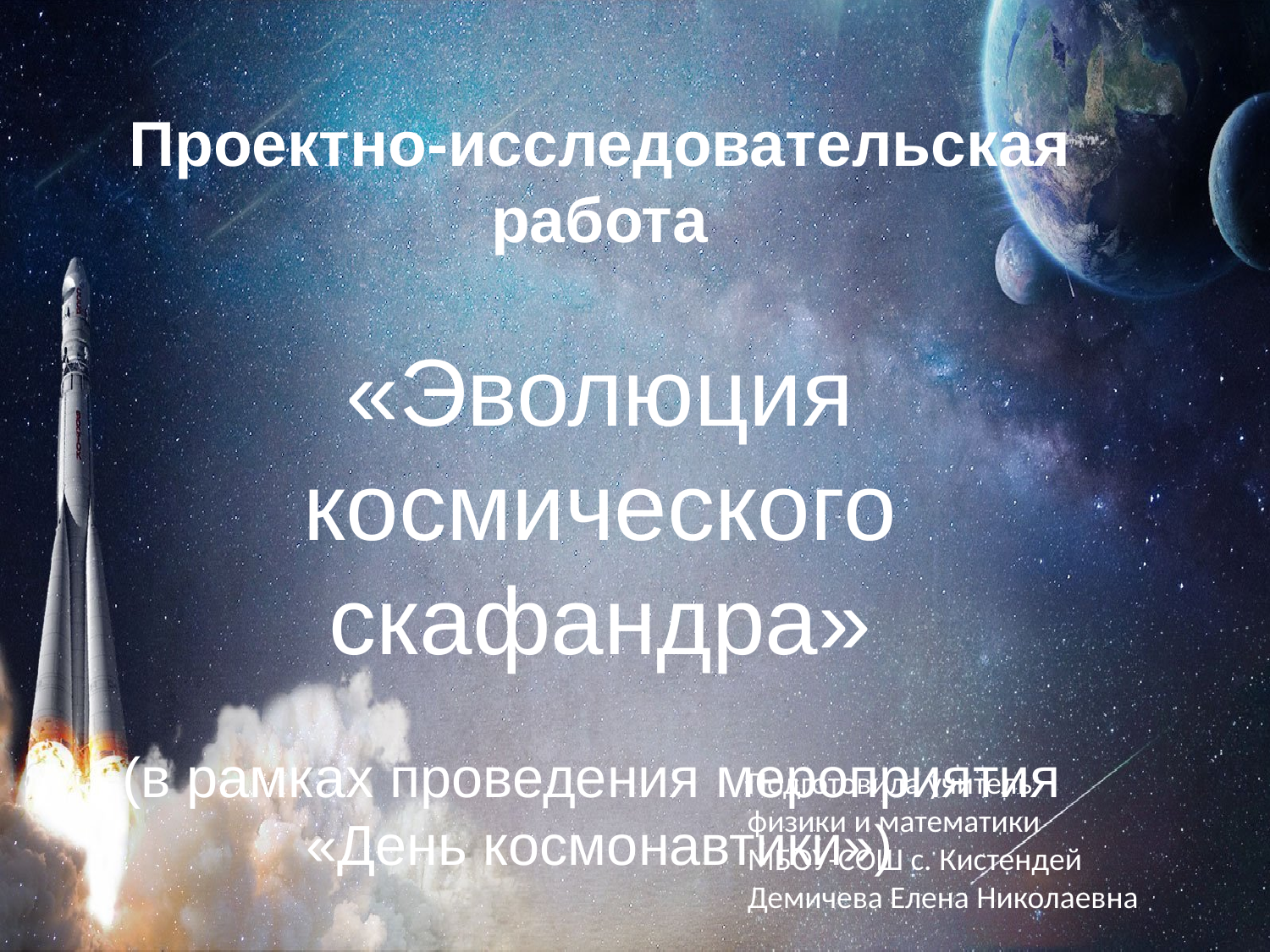

Проектно-исследовательская работа

«Эволюция космического скафандра»

(в рамках проведения мероприятия
«День космонавтики»)

Подготовила учитель
физики и математики
МБОУ-СОШ с. Кистендей
Демичева Елена Николаевна